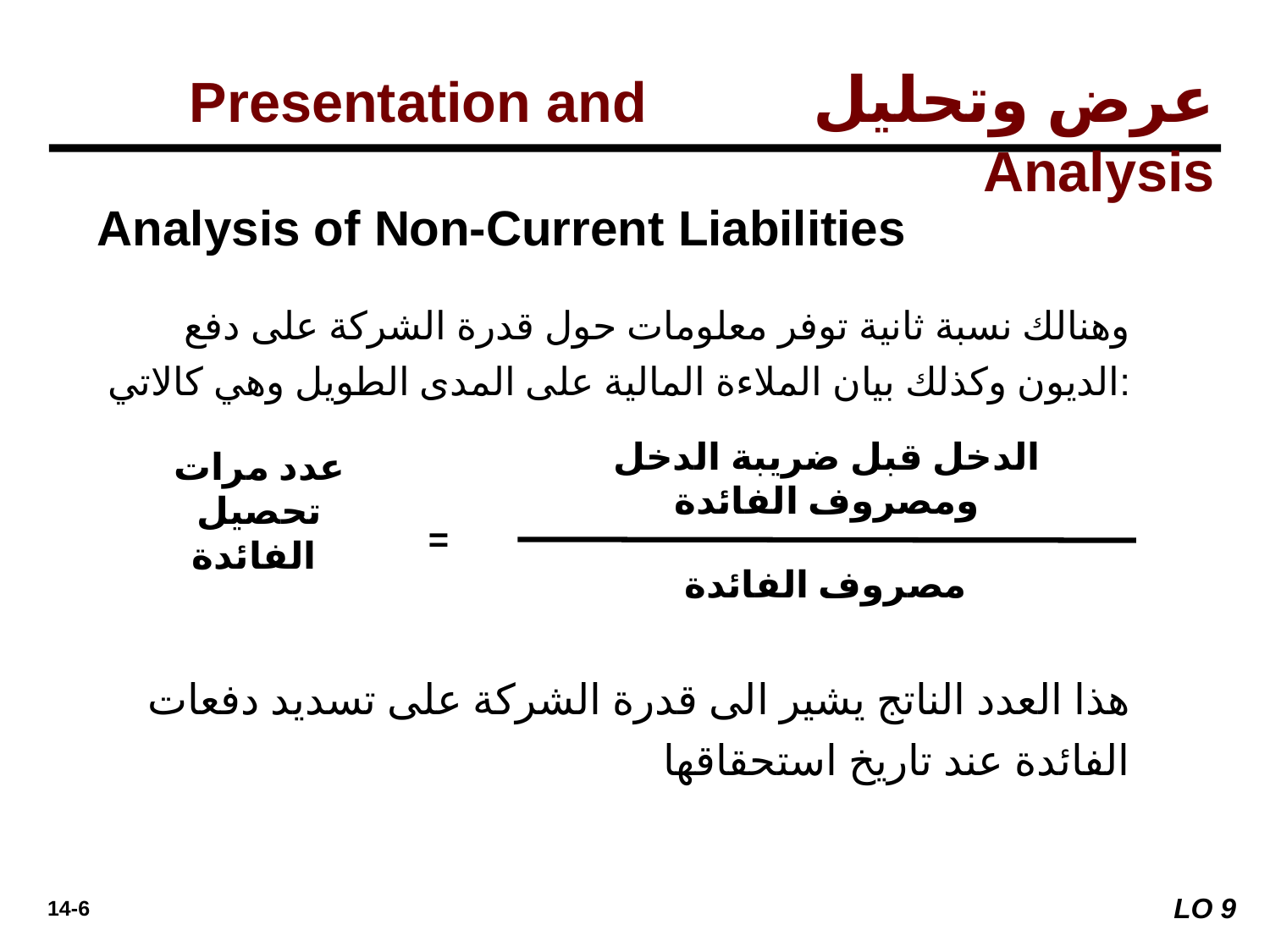

عرض وتحليل          Presentation and Analysis

Analysis of Non-Current Liabilities
وهنالك نسبة ثانية توفر معلومات حول قدرة الشركة على دفع الديون وكذلك بيان الملاءة المالية على المدى الطويل وهي كالاتي:
الدخل قبل ضريبة الدخل ومصروف الفائدة
عدد مرات تحصيل الفائدة
 =

مصروف الفائدة
هذا العدد الناتج يشير الى قدرة الشركة على تسديد دفعات الفائدة عند تاريخ استحقاقها
LO 9